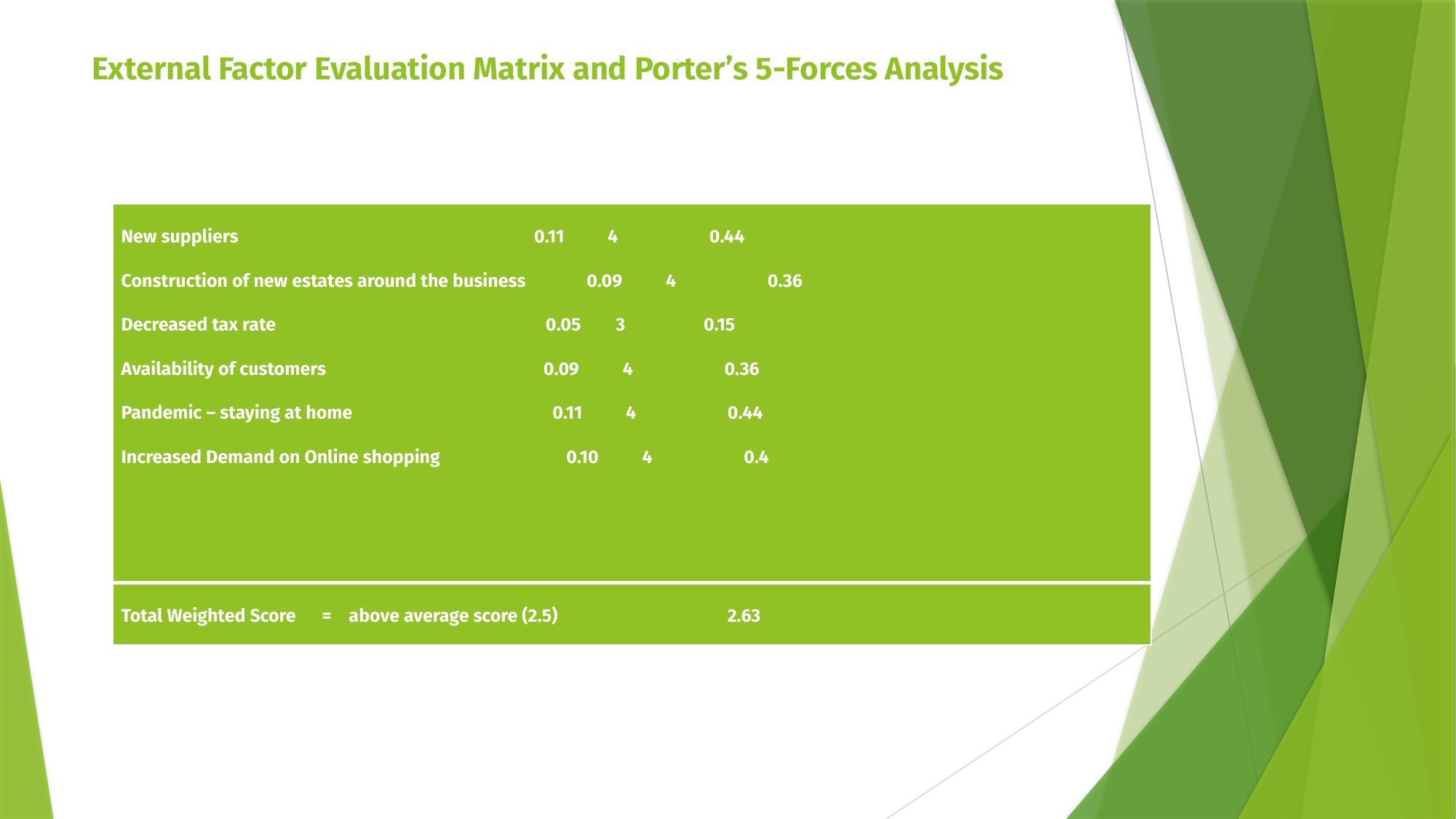

# External Factor Evaluation Matrix and Porter’s 5-Forces Analysis
| New suppliers 0.11 4 0.44 Construction of new estates around the business 0.09 4 0.36 Decreased tax rate 0.05 3 0.15 Availability of customers 0.09 4 0.36 Pandemic – staying at home 0.11 4 0.44 Increased Demand on Online shopping 0.10 4 0.4 |
| --- |
| Total Weighted Score = above average score (2.5) 2.63 |